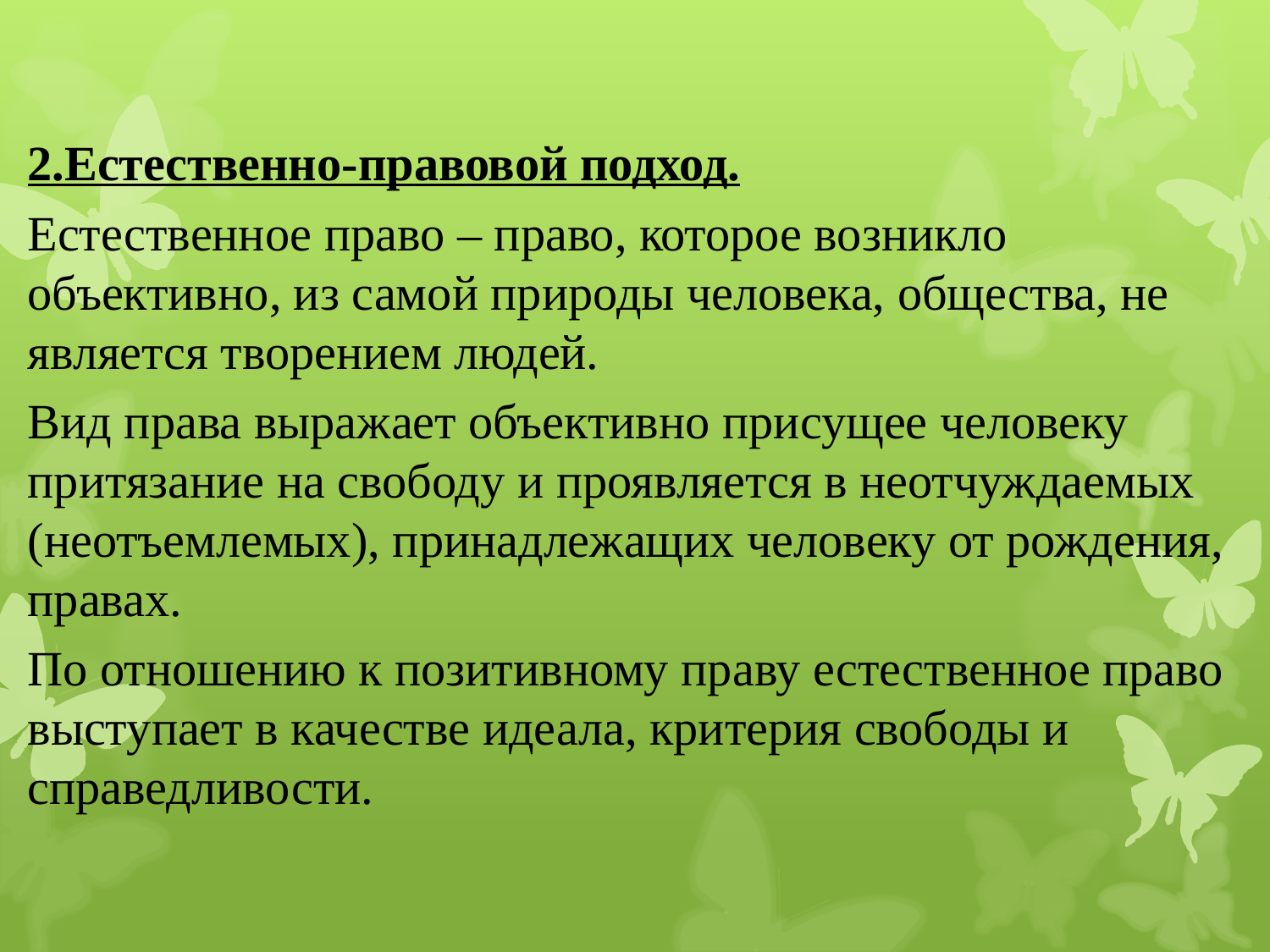

2.Естественно-правовой подход.
Естественное право – право, которое возникло объективно, из самой природы человека, общества, не является творением людей.
Вид права выражает объективно присущее человеку притязание на свободу и проявляется в неотчуждаемых (неотъемлемых), принадлежащих человеку от рождения, правах.
По отношению к позитивному праву естественное право выступает в качестве идеала, критерия свободы и справедливости.